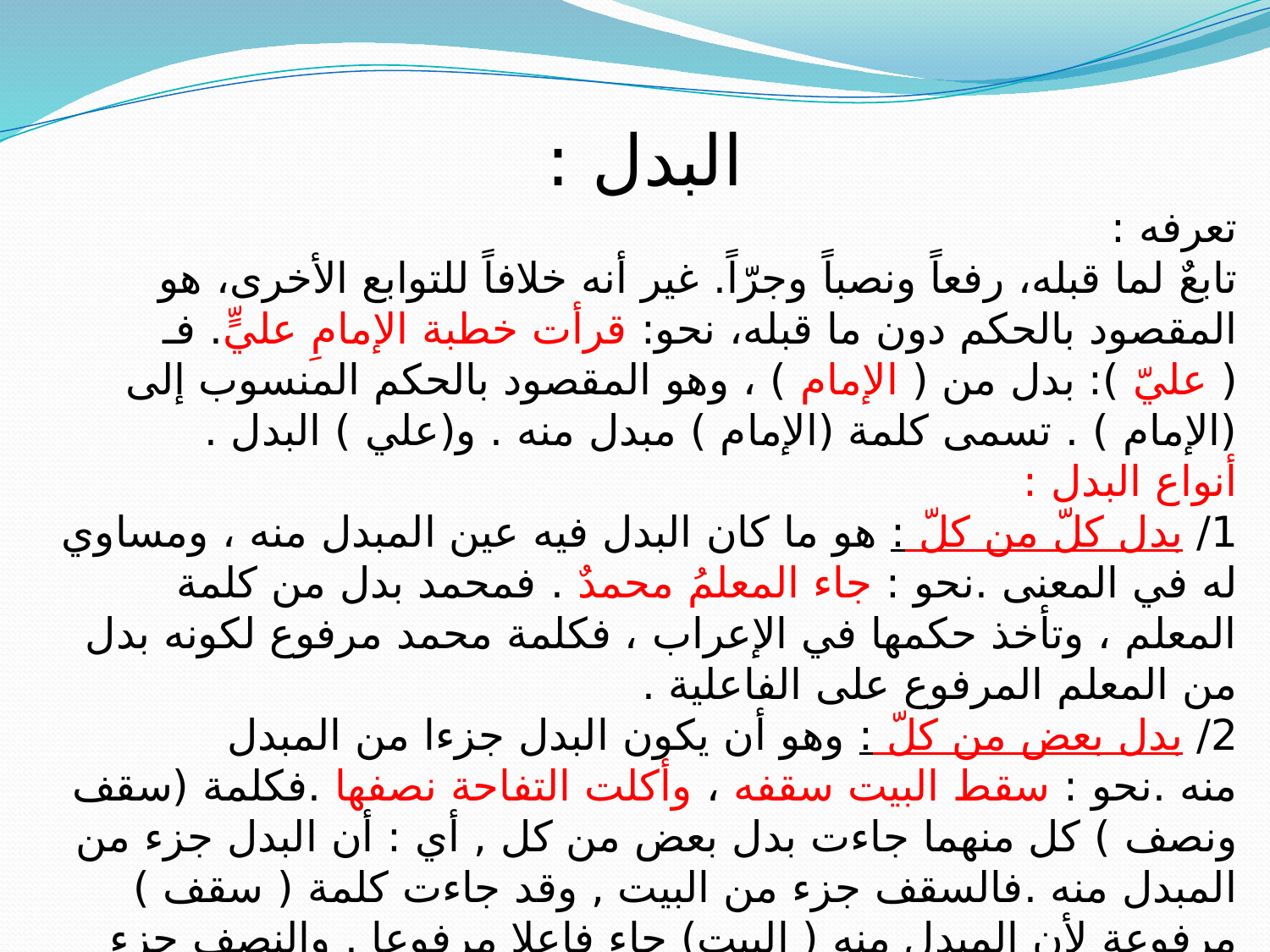

البدل :
تعرفه :
تابعٌ لما قبله، رفعاً ونصباً وجرّاً. غير أنه خلافاً للتوابع الأخرى، هو المقصود بالحكم دون ما قبله، نحو: قرأت خطبة الإمامِ عليٍّ. فـ ( عليّ ): بدل من ( الإمام ) ، وهو المقصود بالحكم المنسوب إلى (الإمام ) . تسمى كلمة (الإمام ) مبدل منه . و(علي ) البدل .
أنواع البدل :
1/ بدل كلّ من كلّ : هو ما كان البدل فيه عين المبدل منه ، ومساوي له في المعنى .نحو : جاء المعلمُ محمدٌ . فمحمد بدل من كلمة المعلم ، وتأخذ حكمها في الإعراب ، فكلمة محمد مرفوع لكونه بدل من المعلم المرفوع على الفاعلية .
2/ بدل بعض من كلّ : وهو أن يكون البدل جزءا من المبدل منه .نحو : سقط البيت سقفه ، وأكلت التفاحة نصفها .فكلمة (سقف ونصف ) كل منهما جاءت بدل بعض من كل , أي : أن البدل جزء من المبدل منه .فالسقف جزء من البيت , وقد جاءت كلمة ( سقف ) مرفوعة لأن المبدل منه ( البيت) جاء فاعلا مرفوعا . والنصف جزء من التفاحة , وقد جاءت كلمة ( نصف ) منصوبة ، لأن المبدل منه ( التفاحة ) وقع مفعولا به منصوب .